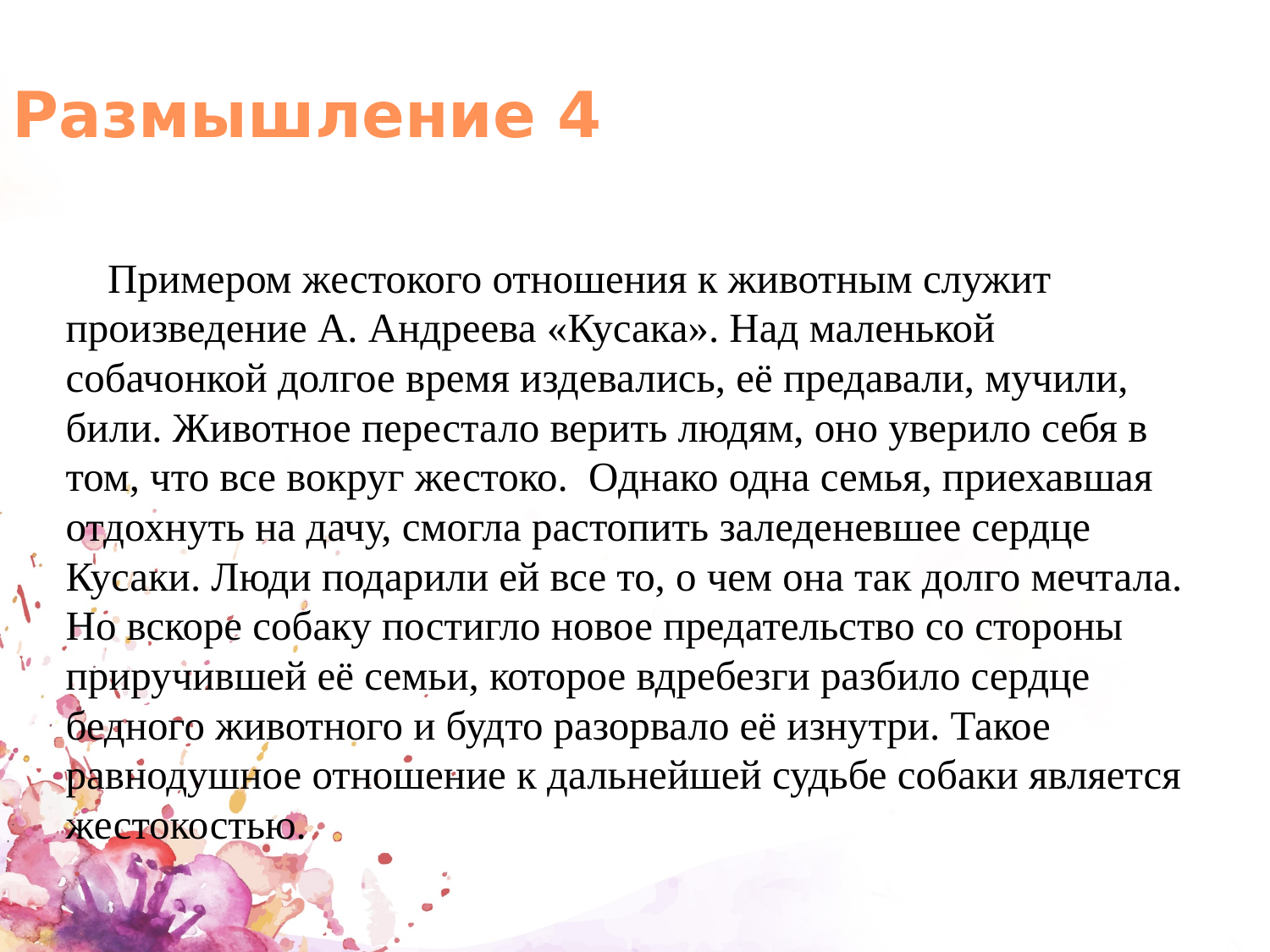

# Размышление 4
    Примером жестокого отношения к животным служит произведение А. Андреева «Кусака». Над маленькой собачонкой долгое время издевались, её предавали, мучили, били. Животное перестало верить людям, оно уверило себя в том, что все вокруг жестоко.  Однако одна семья, приехавшая отдохнуть на дачу, смогла растопить заледеневшее сердце Кусаки. Люди подарили ей все то, о чем она так долго мечтала. Но вскоре собаку постигло новое предательство со стороны приручившей её семьи, которое вдребезги разбило сердце бедного животного и будто разорвало её изнутри. Такое равнодушное отношение к дальнейшей судьбе собаки является жестокостью.